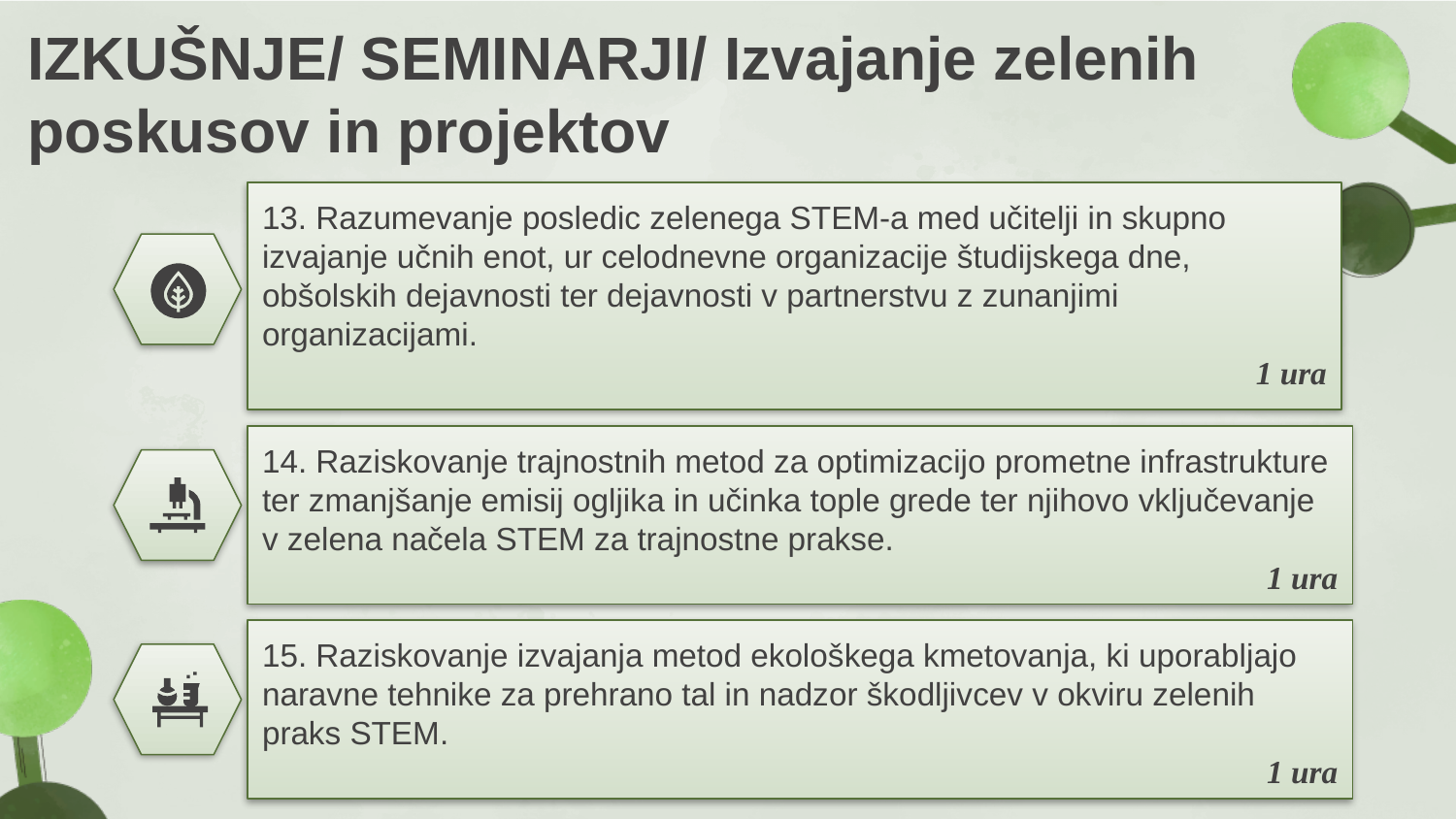

# IZKUŠNJE/ SEMINARJI/ Izvajanje zelenih poskusov in projektov
13. Razumevanje posledic zelenega STEM-a med učitelji in skupno izvajanje učnih enot, ur celodnevne organizacije študijskega dne, obšolskih dejavnosti ter dejavnosti v partnerstvu z zunanjimi organizacijami.
1 ura

14. Raziskovanje trajnostnih metod za optimizacijo prometne infrastrukture ter zmanjšanje emisij ogljika in učinka tople grede ter njihovo vključevanje v zelena načela STEM za trajnostne prakse.
1 ura

15. Raziskovanje izvajanja metod ekološkega kmetovanja, ki uporabljajo naravne tehnike za prehrano tal in nadzor škodljivcev v okviru zelenih praks STEM.
1 ura